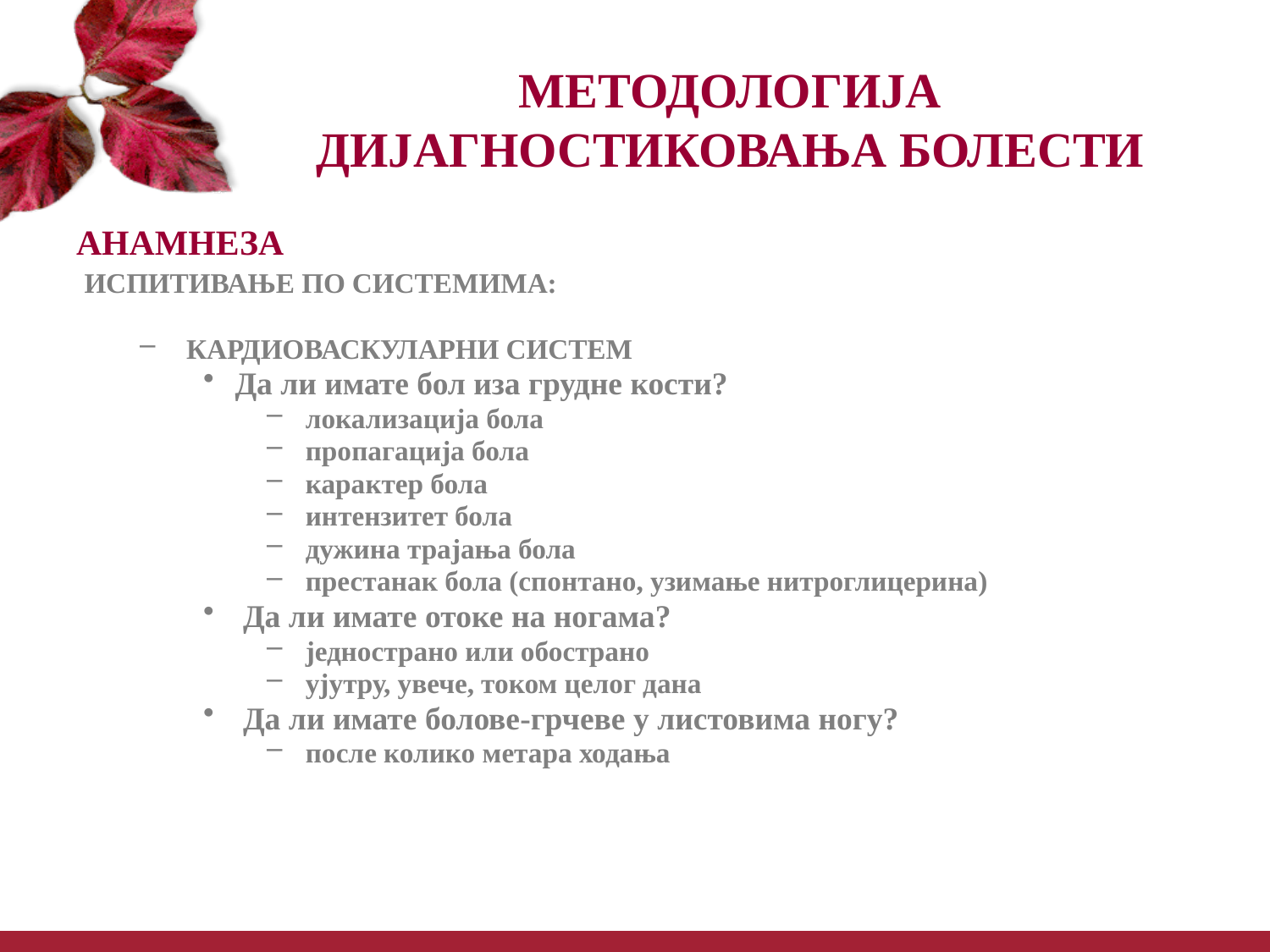

# МЕТОДОЛОГИЈА ДИЈАГНОСТИКОВАЊА БОЛЕСТИ
АНАМНЕЗА
 ИСПИТИВАЊЕ ПО СИСТЕМИМА:

 КАРДИОВАСКУЛАРНИ СИСТЕМ
Да ли имате бол иза грудне кости?
 локализација бола
 пропагација бола
 карактер бола
 интензитет бола
 дужина трајања бола
 престанак бола (спонтано, узимање нитроглицерина)
 Да ли имате отоке на ногама?
 једнострано или обострано
 ујутру, увече, током целог дана
 Да ли имате болове-грчеве у листовима ногу?
 после колико метара ходања